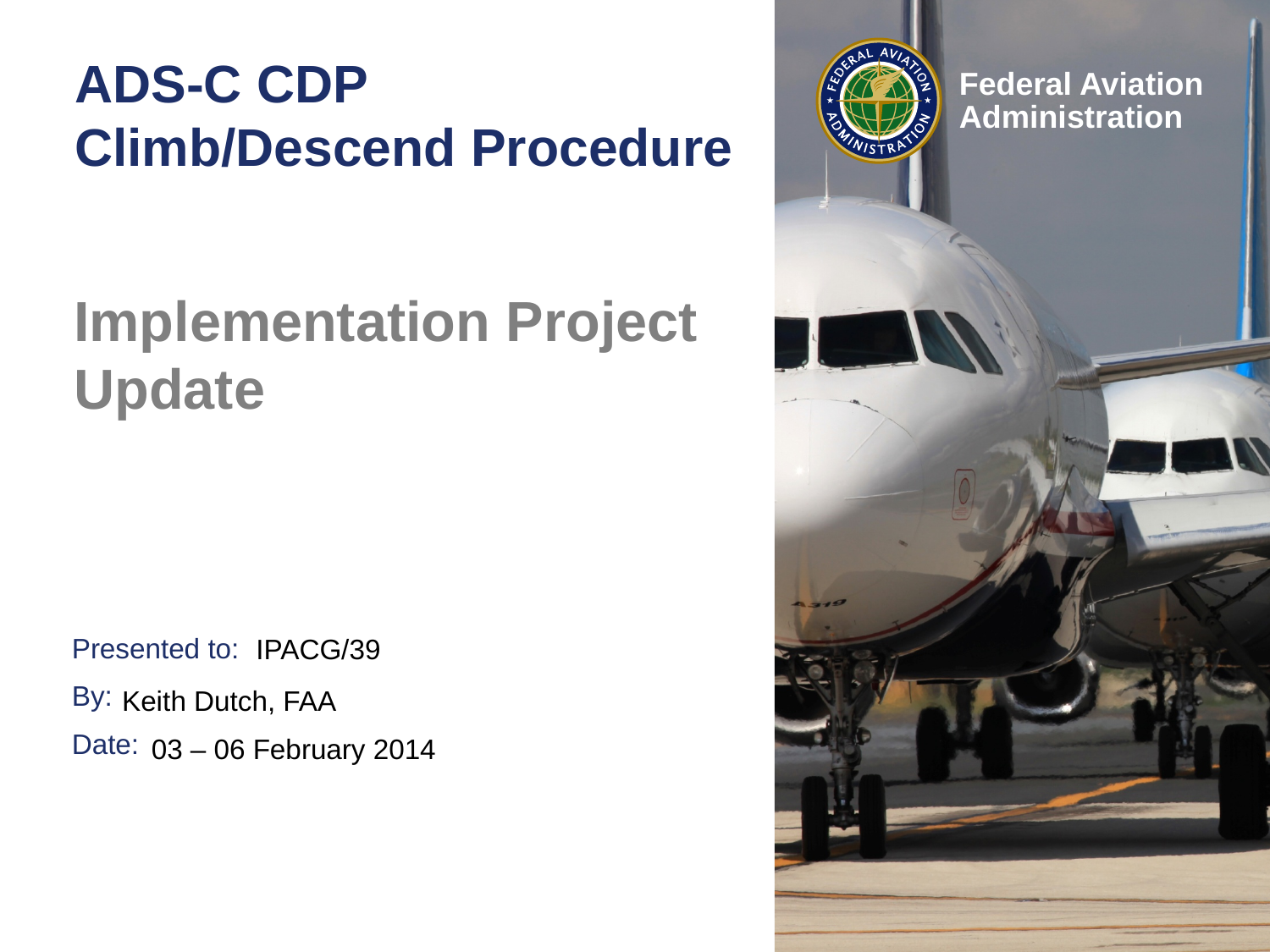

# ADS-C CDP Climb/Descend Procedure
Implementation Project Update
IPACG/39
Keith Dutch, FAA
03 – 06 February 2014